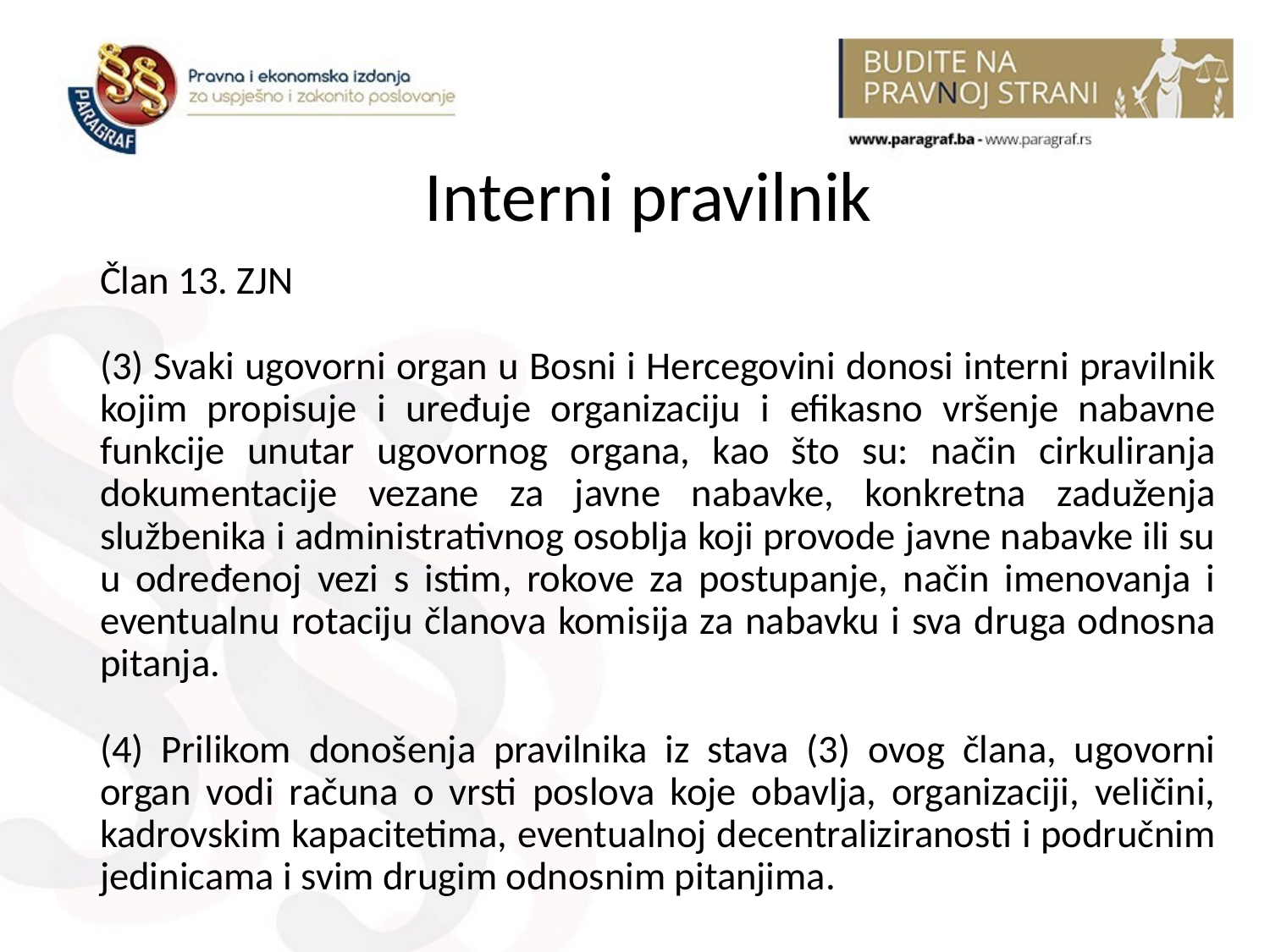

# Interni pravilnik
Član 13. ZJN

(3) Svaki ugovorni organ u Bosni i Hercegovini donosi interni pravilnik kojim propisuje i uređuje organizaciju i efikasno vršenje nabavne funkcije unutar ugovornog organa, kao što su: način cirkuliranja dokumentacije vezane za javne nabavke, konkretna zaduženja službenika i administrativnog osoblja koji provode javne nabavke ili su u određenoj vezi s istim, rokove za postupanje, način imenovanja i eventualnu rotaciju članova komisija za nabavku i sva druga odnosna pitanja.

(4) Prilikom donošenja pravilnika iz stava (3) ovog člana, ugovorni organ vodi računa o vrsti poslova koje obavlja, organizaciji, veličini, kadrovskim kapacitetima, eventualnoj decentraliziranosti i područnim jedinicama i svim drugim odnosnim pitanjima.